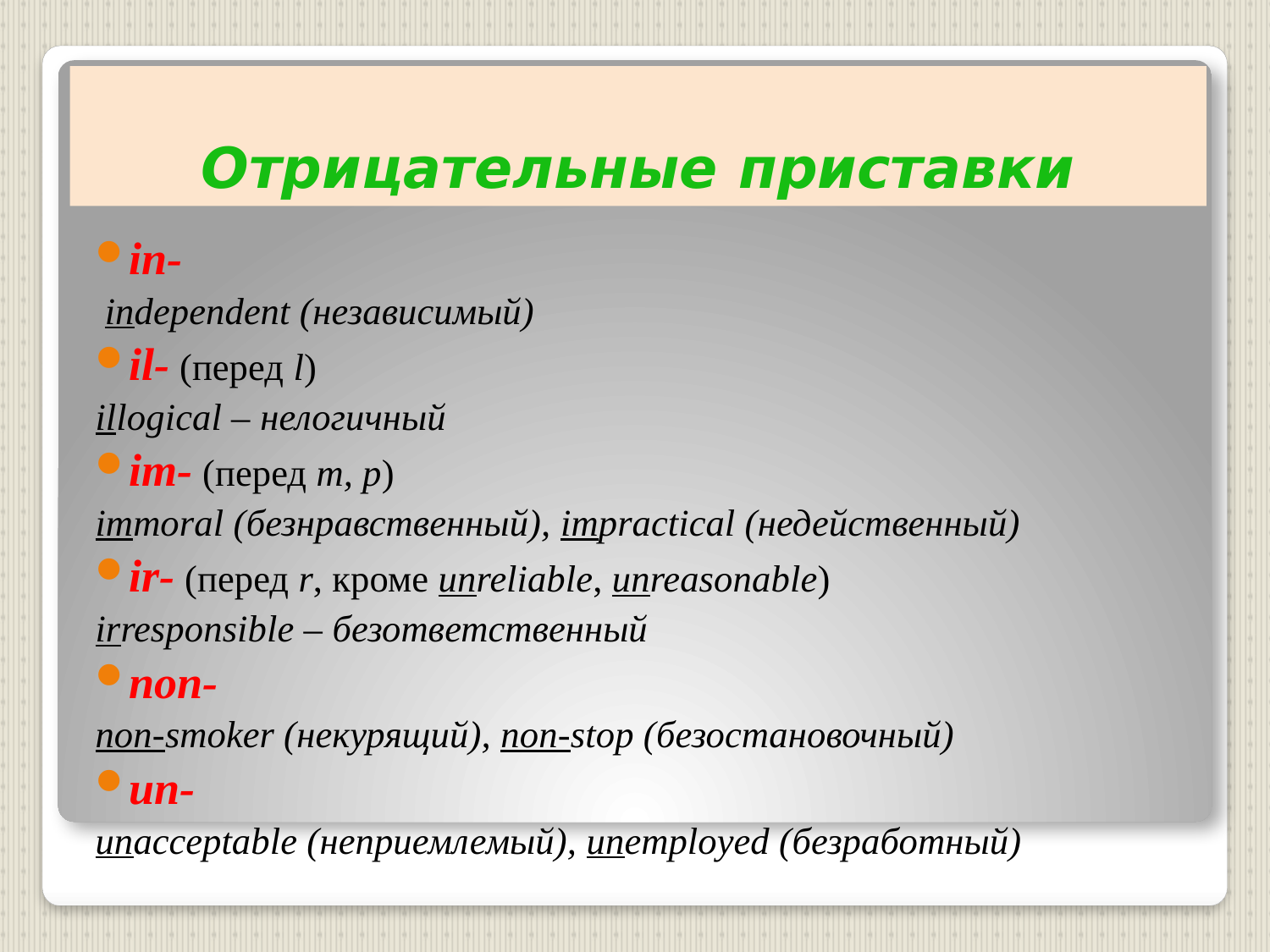

# Отрицательные приставки
in-
 independent (независимый)
il- (перед l)
illogical – нелогичный
im- (перед m, p)
immoral (безнравственный), impractical (недейственный)
ir- (перед r, кроме unreliable, unreasonable)
irresponsible – безответственный
non-
non-smoker (некурящий), non-stop (безостановочный)
un-
unacceptable (неприемлемый), unemployed (безработный)